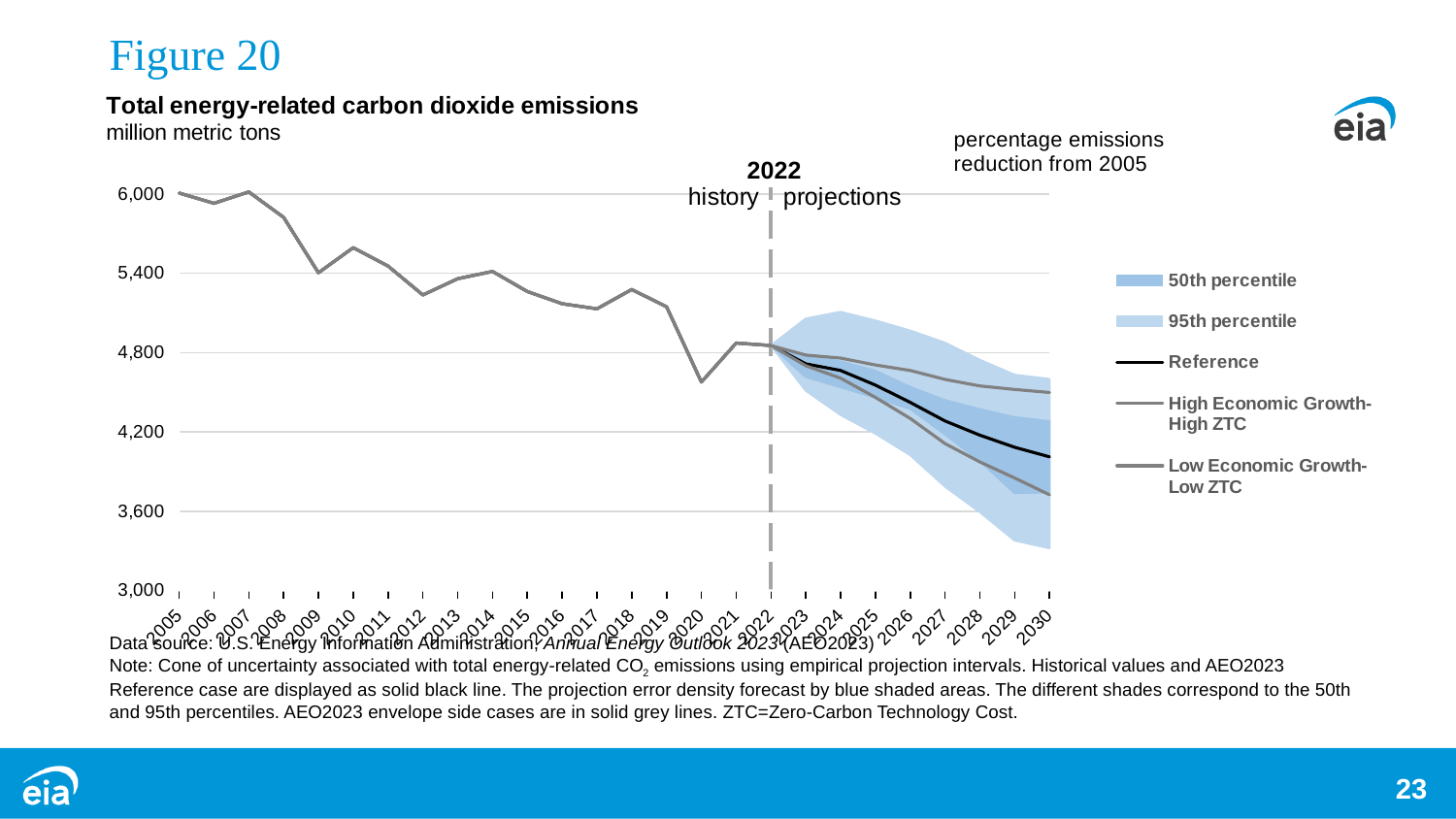

# Figure 20

### Chart

| Category | Base | 95th percentile | 50th percentile | Difference5095 | Reference | Low95NP2 | Low50NP2 | High50NP2 | High95NP2 | High Economic Growth-High ZTC | Low Economic Growth-Low ZTC |
|---|---|---|---|---|---|---|---|---|---|---|---|
| 38353 | 6006.994629 | 0.0 | 0.0 | 0.0 | 6006.994629 | 6006.994629 | 6006.994629 | 6006.994629 | 6006.994629 | 6006.994629 | 6006.994629 |
| 38718 | 5929.331543 | 0.0 | 0.0 | 0.0 | 5929.331543 | 5929.331543 | 5929.331543 | 5929.331543 | 5929.331543 | 5929.331543 | 5929.331543 |
| 39083 | 6015.540527 | 0.0 | 0.0 | 0.0 | 6015.540527 | 6015.540527 | 6015.540527 | 6015.540527 | 6015.540527 | 6015.540527 | 6015.540527 |
| 39448 | 5823.130371 | 0.0 | 0.0 | 0.0 | 5823.130371 | 5823.130371 | 5823.130371 | 5823.130371 | 5823.130371 | 5823.130371 | 5823.130371 |
| 39814 | 5403.664062 | 0.0 | 0.0 | 0.0 | 5403.664062 | 5403.664062 | 5403.664062 | 5403.664062 | 5403.664062 | 5403.664062 | 5403.664062 |
| 40179 | 5593.560547 | 0.0 | 0.0 | 0.0 | 5593.560547 | 5593.560547 | 5593.560547 | 5593.560547 | 5593.560547 | 5593.560547 | 5593.560547 |
| 40544 | 5454.601562 | 0.0 | 0.0 | 0.0 | 5454.601562 | 5454.601562 | 5454.601562 | 5454.601562 | 5454.601562 | 5454.601562 | 5454.601562 |
| 40909 | 5236.223145 | 0.0 | 0.0 | 0.0 | 5236.223145 | 5236.223145 | 5236.223145 | 5236.223145 | 5236.223145 | 5236.223145 | 5236.223145 |
| 41275 | 5358.794434 | 0.0 | 0.0 | 0.0 | 5358.794434 | 5358.794434 | 5358.794434 | 5358.794434 | 5358.794434 | 5358.794434 | 5358.794434 |
| 41640 | 5413.834961 | 0.0 | 0.0 | 0.0 | 5413.834961 | 5413.834961 | 5413.834961 | 5413.834961 | 5413.834961 | 5413.834961 | 5413.834961 |
| 42005 | 5262.06543 | 0.0 | 0.0 | 0.0 | 5262.06543 | 5262.06543 | 5262.06543 | 5262.06543 | 5262.06543 | 5262.06543 | 5262.06543 |
| 42370 | 5169.529297 | 0.0 | 0.0 | 0.0 | 5169.529297 | 5169.529297 | 5169.529297 | 5169.529297 | 5169.529297 | 5169.529297 | 5169.529297 |
| 42736 | 5131.151855 | 0.0 | 0.0 | 0.0 | 5131.151855 | 5131.151855 | 5131.151855 | 5131.151855 | 5131.151855 | 5131.151855 | 5131.151855 |
| 43101 | 5277.309082 | 0.0 | 0.0 | 0.0 | 5277.309082 | 5277.309082 | 5277.309082 | 5277.309082 | 5277.309082 | 5277.309082 | 5277.309082 |
| 43466 | 5146.284668 | 0.0 | 0.0 | 0.0 | 5146.284668 | 5146.284668 | 5146.284668 | 5146.284668 | 5146.284668 | 5146.284668 | 5146.284668 |
| 43831 | 4576.563965 | 0.0 | 0.0 | 0.0 | 4576.563965 | 4576.563965 | 4576.563965 | 4576.563965 | 4576.563965 | 4576.563965 | 4576.564453 |
| 44197 | 4872.397949 | 0.0 | 0.0 | 0.0004890000000159489 | 4872.397949 | 4872.397949 | 4872.397949 | 4872.397949 | 4872.398438 | 4872.397949 | 4872.397949 |
| 44562 | 4853.244141 | 0.19287100000019564 | -0.31494199999997363 | -0.01806600000054459 | 4853.525391 | 4853.244141 | 4853.437012 | 4853.12207 | 4853.104004 | 4853.39502 | 4853.464844 |
| 44927 | 4512.61583977039 | 103.88007289419966 | 166.82406908127996 | 273.0094110385098 | 4714.994629 | 4512.61583977039 | 4616.49591266459 | 4783.31998174587 | 5056.32939278438 | 4781.17334 | 4700.536133 |
| 45292 | 4328.42883018225 | 210.4609747161403 | 211.28633060375978 | 356.4489838087202 | 4664.284668 | 4328.42883018225 | 4538.88980489839 | 4750.17613550215 | 5106.62511931087 | 4758.422363 | 4605.981445 |
| 45658 | 4187.37217189973 | 271.57444980515993 | 220.91023996228978 | 361.8945840944998 | 4553.667969 | 4187.37217189973 | 4458.94662170489 | 4679.85686166718 | 5041.75144576168 | 4706.326172 | 4460.57959 |
| 46023 | 4024.62896668283 | 350.2345994666598 | 183.22166024912985 | 407.18400819205 | 4422.706543 | 4024.62896668283 | 4374.86356614949 | 4558.08522639862 | 4965.26923459067 | 4664.297363 | 4301.26123 |
| 46388 | 3786.67289565286 | 395.4487203362901 | 274.19697125935 | 417.14422251409997 | 4282.391113 | 3786.67289565286 | 4182.12161598915 | 4456.3185872485 | 4873.4628097626 | 4596.663574 | 4111.17627 |
| 46753 | 3593.8397310201 | 386.5764952578302 | 407.43582517496 | 356.10127395996005 | 4174.646484 | 3593.8397310201 | 3980.41622627793 | 4387.85205145289 | 4743.95332541285 | 4547.128906 | 3972.186768 |
| 47119 | 3378.54054272948 | 358.53581365533 | 589.8568180247998 | 303.6897757329798 | 4083.105225 | 3378.54054272948 | 3737.07635638481 | 4326.93317440961 | 4630.62295014259 | 4520.722168 | 3850.770264 |
| 47484 | 3320.23017667969 | 424.00658689895 | 552.0307794425603 | 302.5044497304698 | 4010.768799 | 3320.23017667969 | 3744.23676357864 | 4296.2675430212 | 4598.77199275167 | 4497.837891 | 3724.013916 |
Data source: U.S. Energy Information Administration, Annual Energy Outlook 2023 (AEO2023)
Note: Cone of uncertainty associated with total energy-related CO2 emissions using empirical projection intervals. Historical values and AEO2023 Reference case are displayed as solid black line. The projection error density forecast by blue shaded areas. The different shades correspond to the 50th and 95th percentiles. AEO2023 envelope side cases are in solid grey lines. ZTC=Zero-Carbon Technology Cost.
23